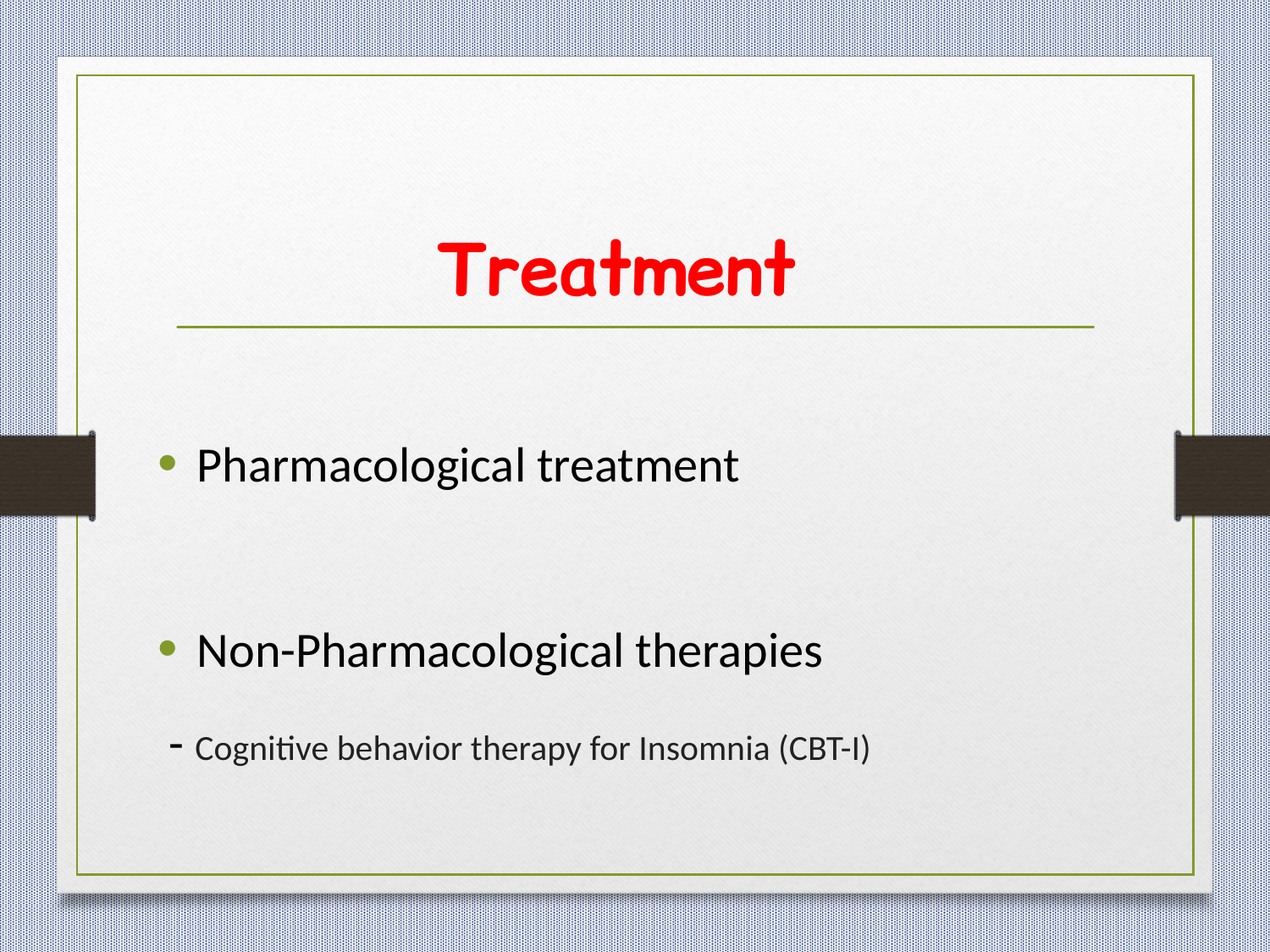

# Treatment
Pharmacological treatment

Non-Pharmacological therapies
 - Cognitive behavior therapy for Insomnia (CBT-I)